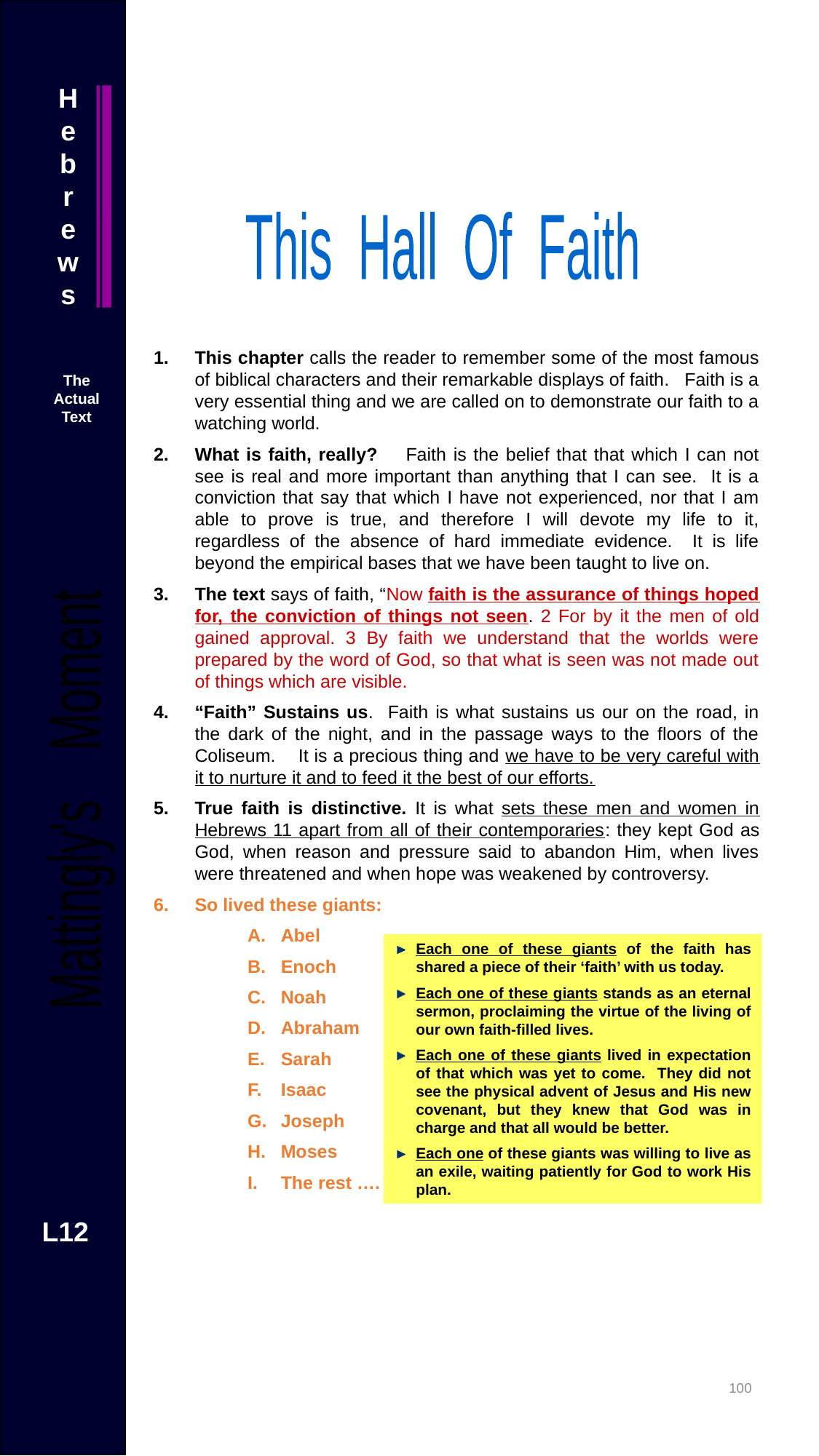

Hebrews

This  Hall  Of  Faith
This chapter calls the reader to remember some of the most famous of biblical characters and their remarkable displays of faith.   Faith is a very essential thing and we are called on to demonstrate our faith to a watching world.
What is faith, really?    Faith is the belief that that which I can not see is real and more important than anything that I can see.  It is a conviction that say that which I have not experienced, nor that I am able to prove is true, and therefore I will devote my life to it, regardless of the absence of hard immediate evidence.  It is life beyond the empirical bases that we have been taught to live on.
The text says of faith, “Now faith is the assurance of things hoped for, the conviction of things not seen. 2 For by it the men of old gained approval. 3 By faith we understand that the worlds were prepared by the word of God, so that what is seen was not made out of things which are visible.
“Faith” Sustains us.  Faith is what sustains us our on the road, in the dark of the night, and in the passage ways to the floors of the Coliseum.    It is a precious thing and we have to be very careful with it to nurture it and to feed it the best of our efforts.
True faith is distinctive. It is what sets these men and women in Hebrews 11 apart from all of their contemporaries: they kept God as God, when reason and pressure said to abandon Him, when lives were threatened and when hope was weakened by controversy.
So lived these giants:
Abel
Enoch
Noah
Abraham
Sarah
Isaac
Joseph
Moses
The rest ….

The Actual Text
Mattingly's    Moment
Each one of these giants of the faith has shared a piece of their ‘faith’ with us today.
Each one of these giants stands as an eternal sermon, proclaiming the virtue of the living of our own faith-filled lives.
Each one of these giants lived in expectation of that which was yet to come.  They did not see the physical advent of Jesus and His new covenant, but they knew that God was in charge and that all would be better.
Each one of these giants was willing to live as an exile, waiting patiently for God to work His plan.
L12
100